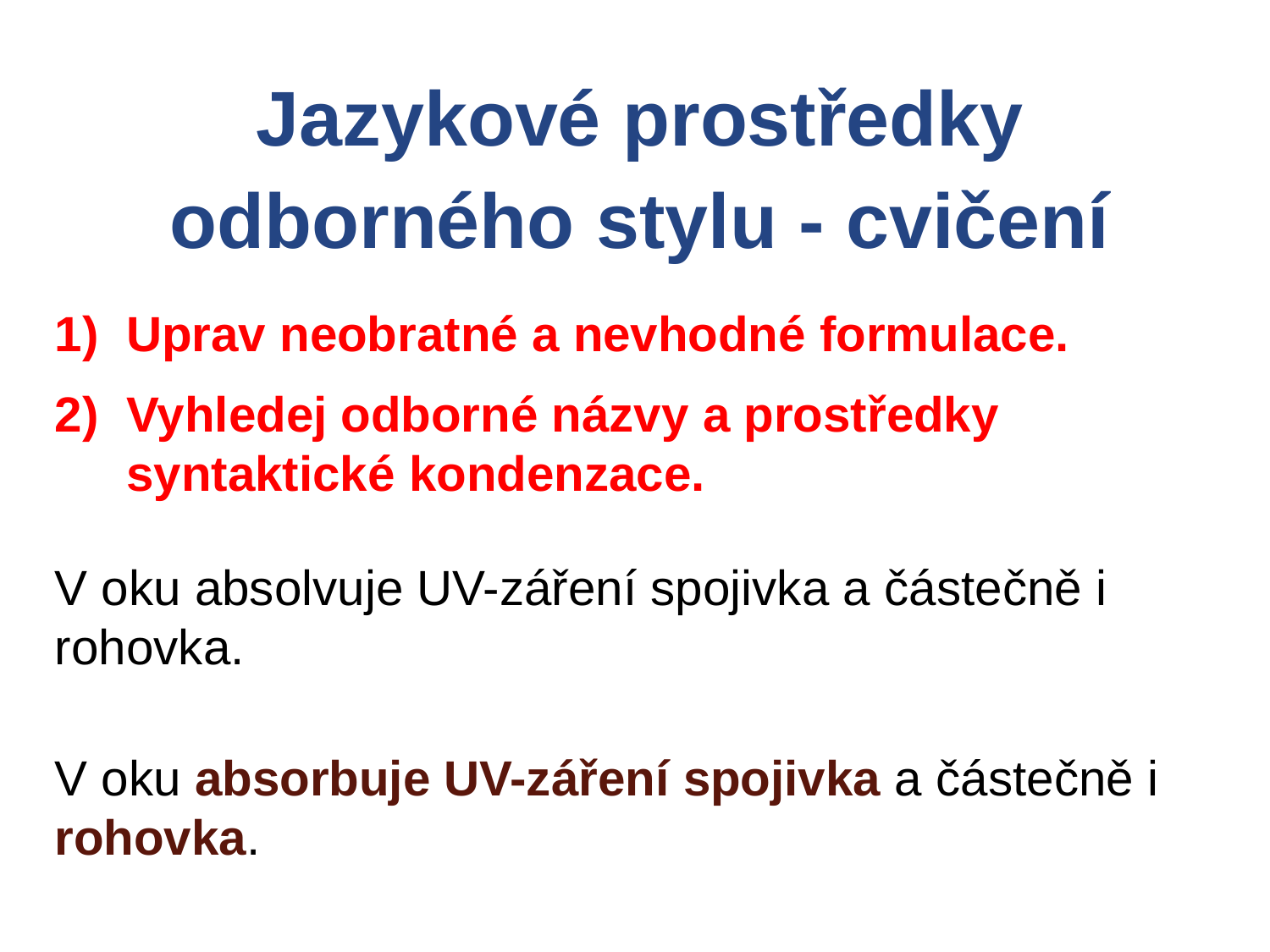

Jazykové prostředky odborného stylu - cvičení
Uprav neobratné a nevhodné formulace.
Vyhledej odborné názvy a prostředky syntaktické kondenzace.
V oku absolvuje UV-záření spojivka a částečně i  rohovka.
V oku absorbuje UV-záření spojivka a částečně i rohovka.